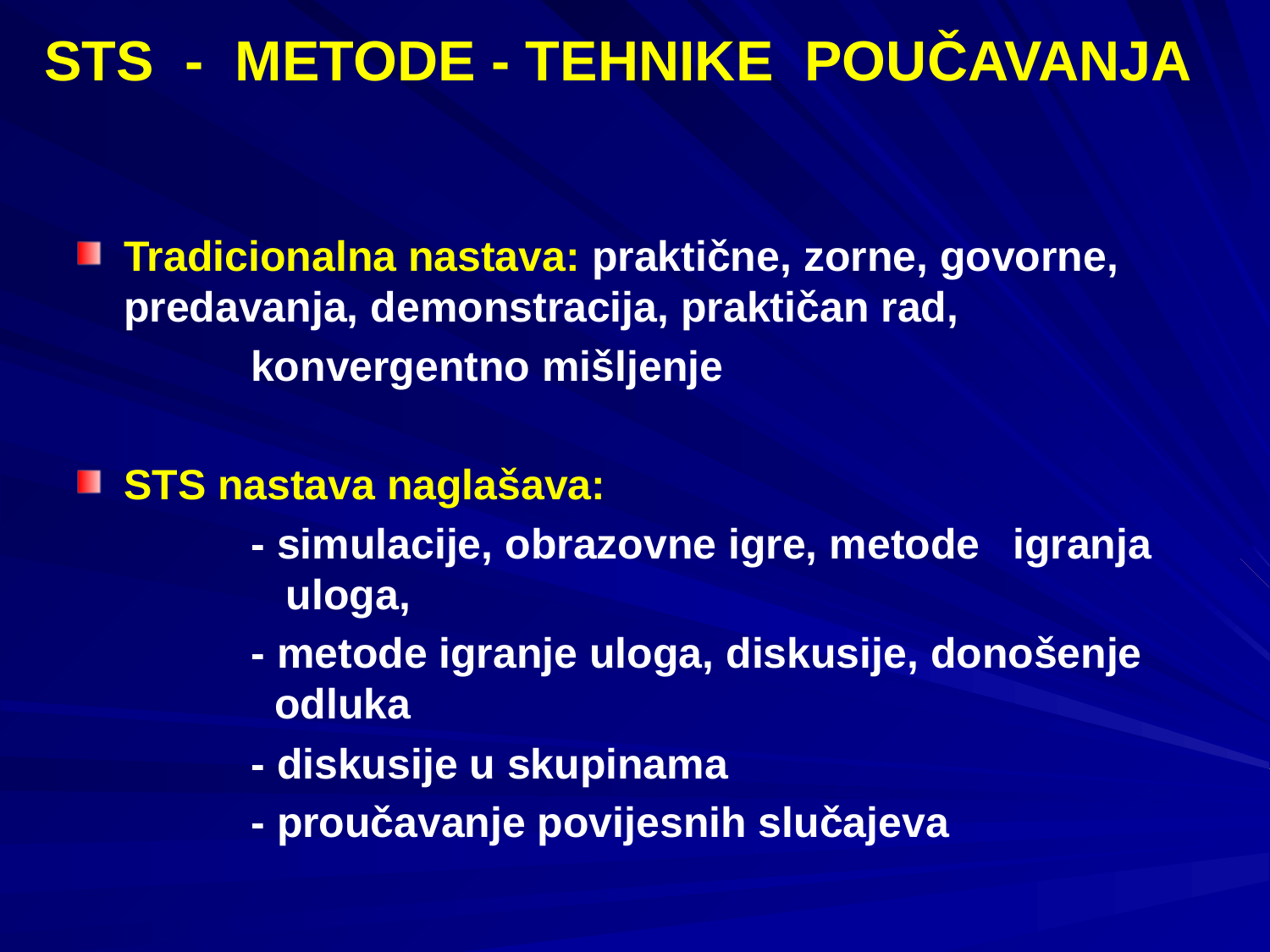

# STS  -  METODE - TEHNIKE  POUČAVANJA
Tradicionalna nastava: praktične, zorne, govorne, 	predavanja, demonstracija, praktičan rad,
		konvergentno mišljenje

STS nastava naglašava:
		- simulacije, obrazovne igre, metode 	igranja 	   uloga,
		- metode igranje uloga, diskusije, donošenje 	  odluka
		- diskusije u skupinama
		- proučavanje povijesnih slučajeva